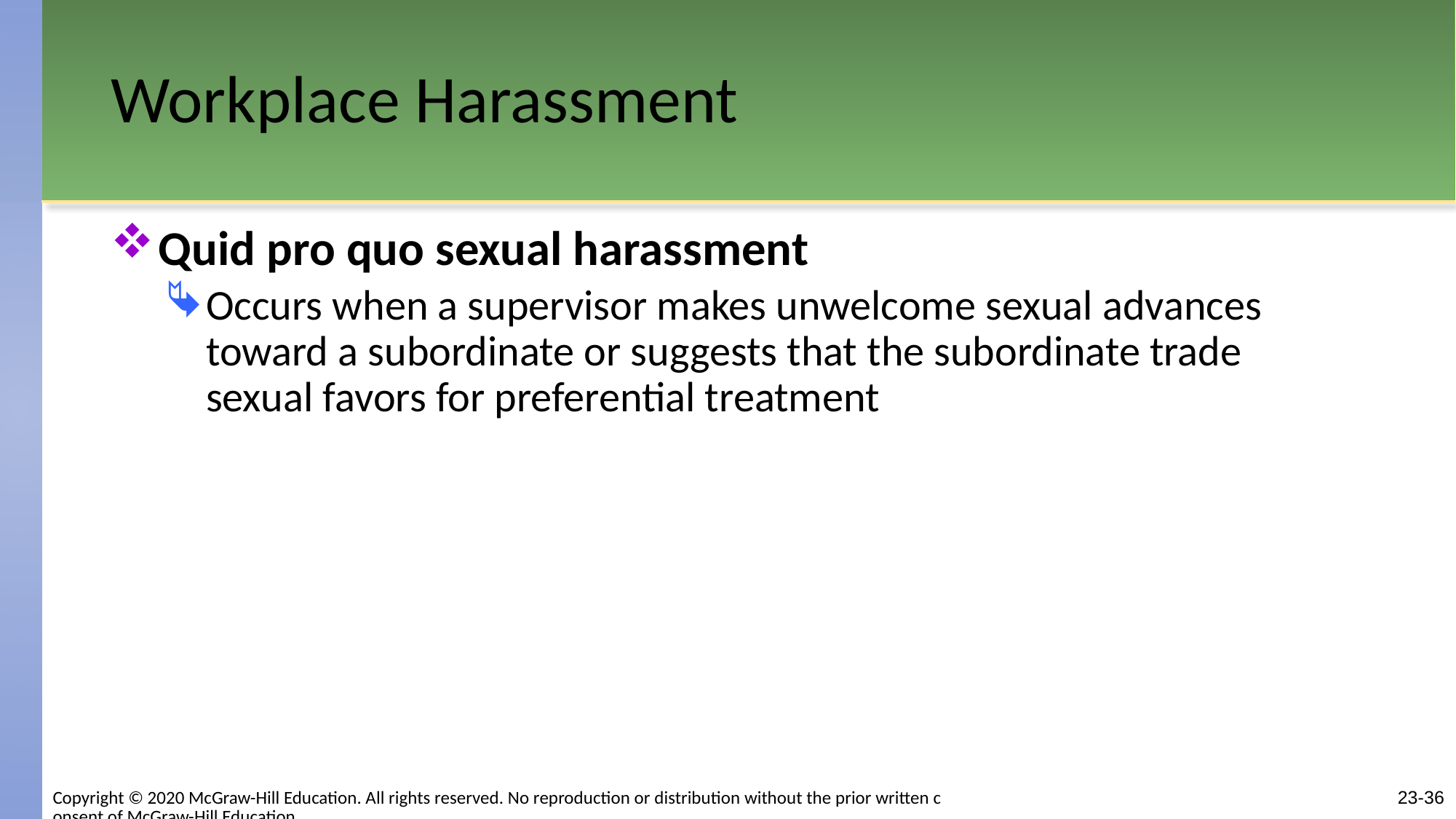

# Workplace Harassment
Quid pro quo sexual harassment
Occurs when a supervisor makes unwelcome sexual advances toward a subordinate or suggests that the subordinate trade sexual favors for preferential treatment

Copyright © 2020 McGraw-Hill Education. All rights reserved. No reproduction or distribution without the prior written consent of McGraw-Hill Education.
23-36